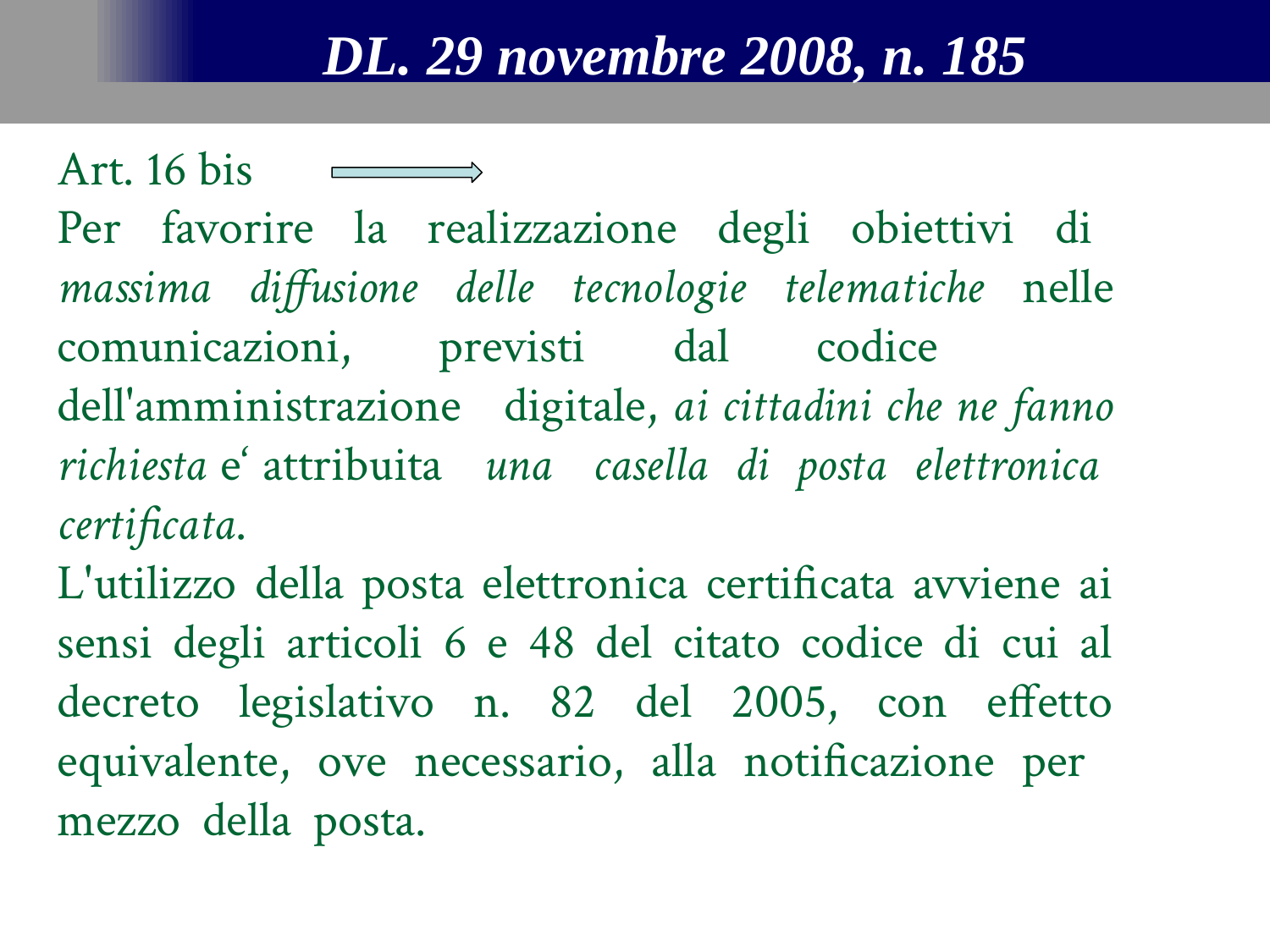

DL. 29 novembre 2008, n. 185
Art. 16 bis
Per  favorire  la  realizzazione  degli  obiettivi  di  massima diffusione delle tecnologie telematiche nelle comunicazioni, previsti dal codice   dell'amministrazione   digitale, ai cittadini che ne fanno richiesta e‘ attribuita   una   casella  di  posta  elettronica  certificata.
L'utilizzo della posta elettronica certificata avviene ai sensi degli articoli 6 e 48 del citato codice di cui al decreto legislativo n. 82 del 2005, con effetto equivalente, ove necessario, alla notificazione per  mezzo  della  posta.